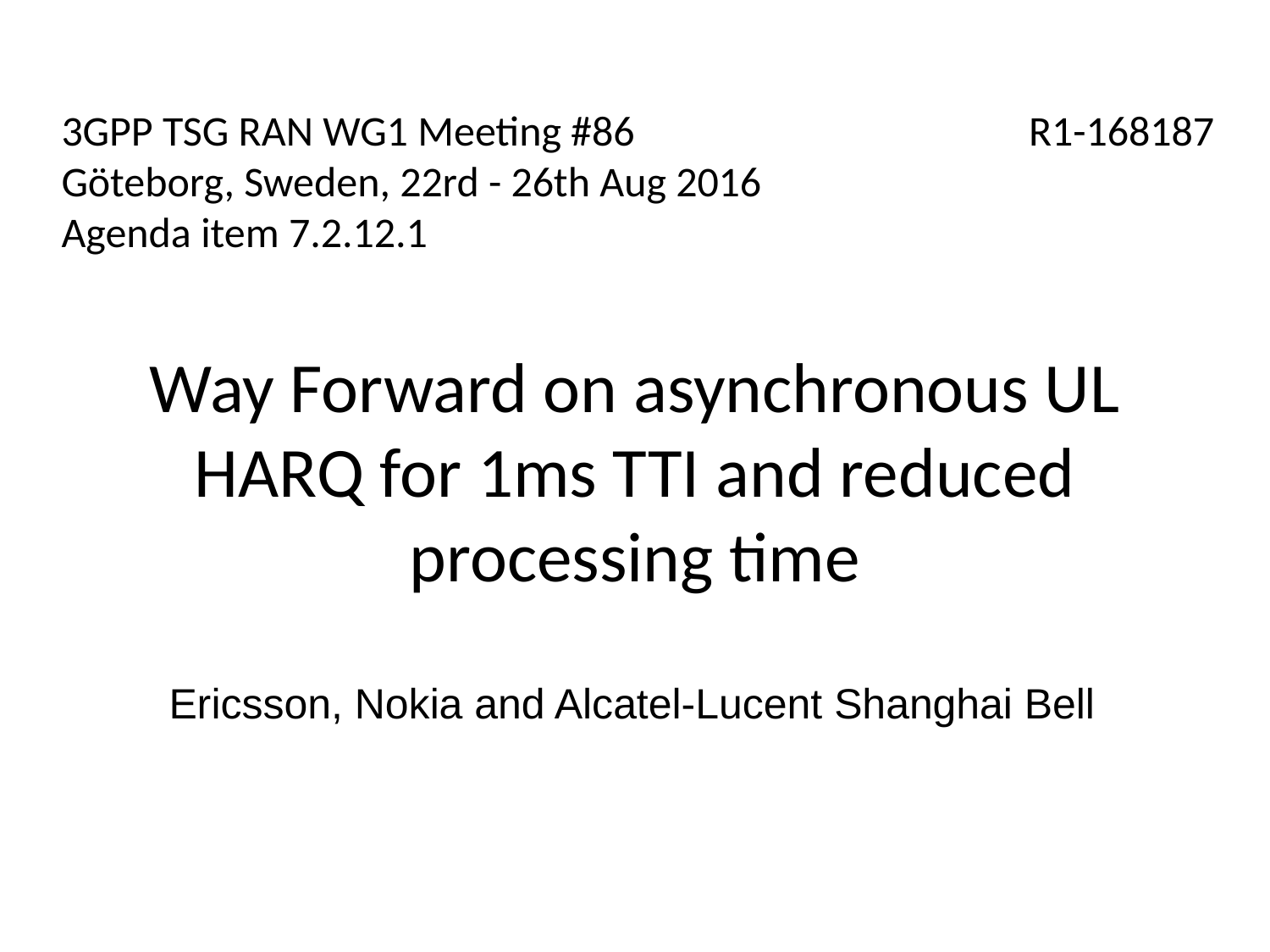

3GPP TSG RAN WG1 Meeting #86
Göteborg, Sweden, 22rd - 26th Aug 2016
Agenda item 7.2.12.1
R1-168187
Way Forward on asynchronous UL HARQ for 1ms TTI and reduced processing time
Ericsson, Nokia and Alcatel-Lucent Shanghai Bell